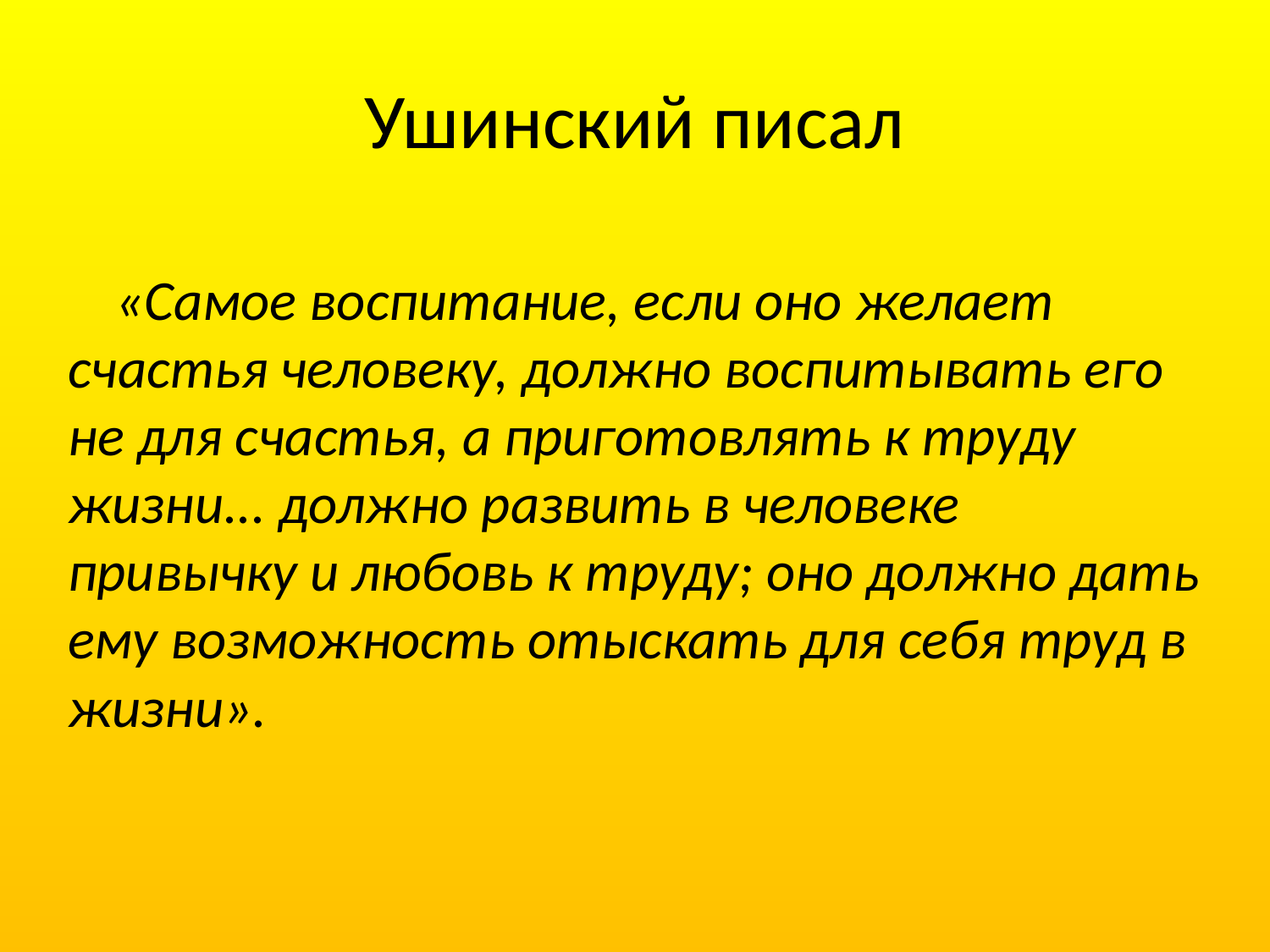

# Ушинский писал
«Самое воспитание, если оно желает счастья человеку, должно воспитывать его не для счастья, а приготовлять к труду жизни... должно развить в человеке привычку и любовь к труду; оно должно дать ему возможность отыскать для себя труд в жизни».